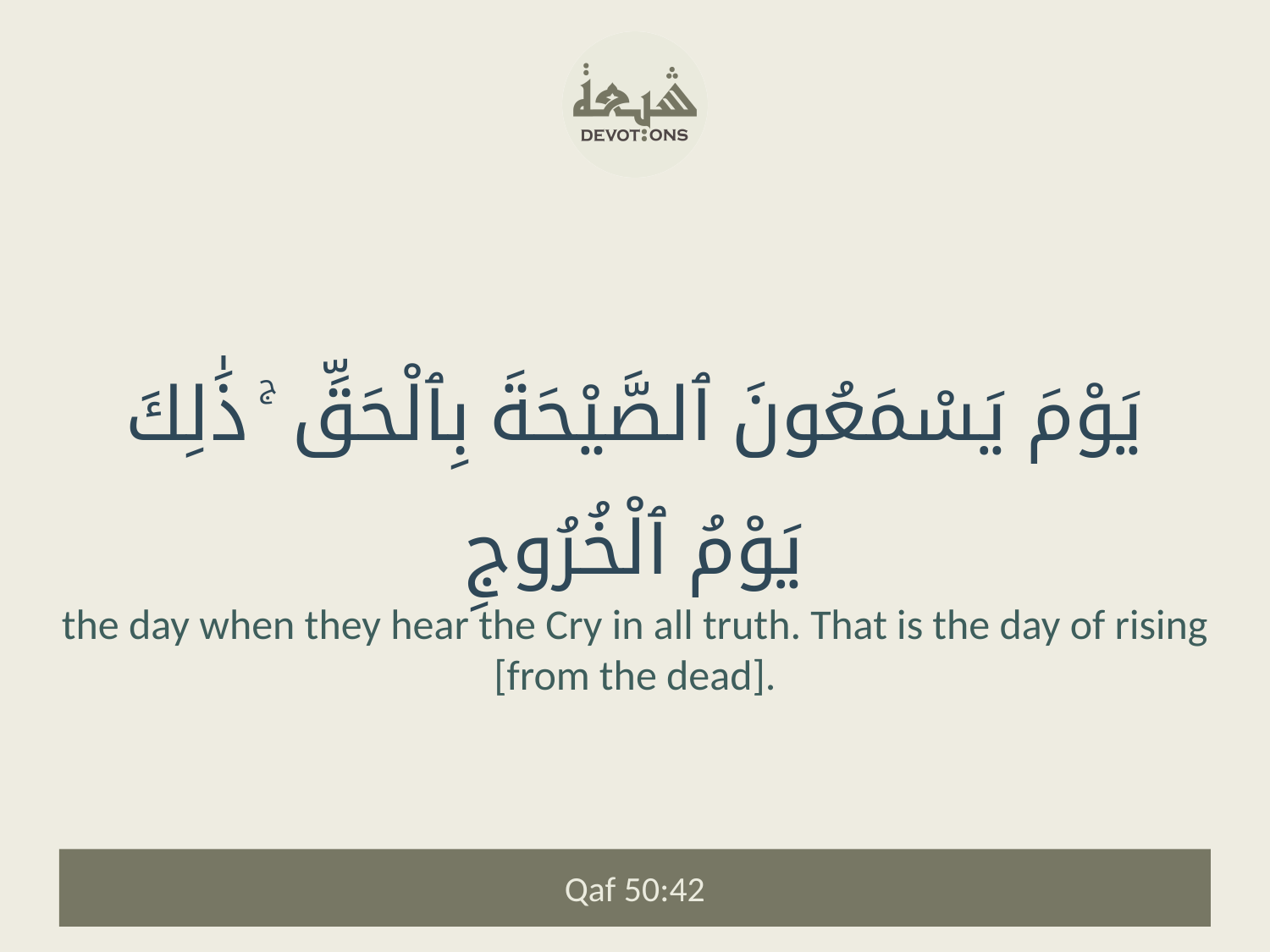

يَوْمَ يَسْمَعُونَ ٱلصَّيْحَةَ بِٱلْحَقِّ ۚ ذَٰلِكَ يَوْمُ ٱلْخُرُوجِ
the day when they hear the Cry in all truth. That is the day of rising [from the dead].
Qaf 50:42